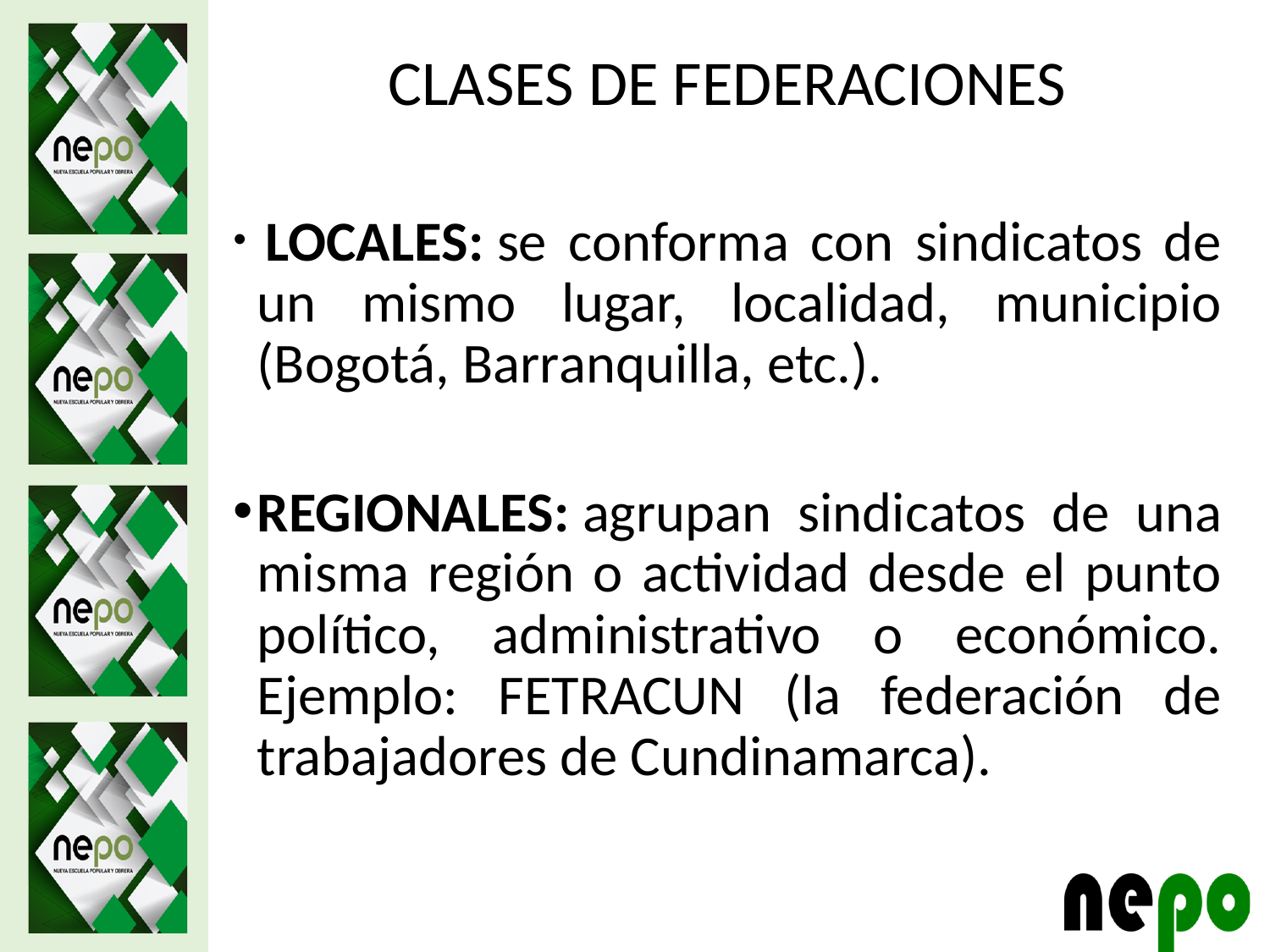

# CLASES DE FEDERACIONES
 LOCALES: se conforma con sindicatos de un mismo lugar, localidad, municipio (Bogotá, Barranquilla, etc.).

REGIONALES: agrupan sindicatos de una misma región o actividad desde el punto político, administrativo o económico. Ejemplo: FETRACUN (la federación de trabajadores de Cundinamarca).